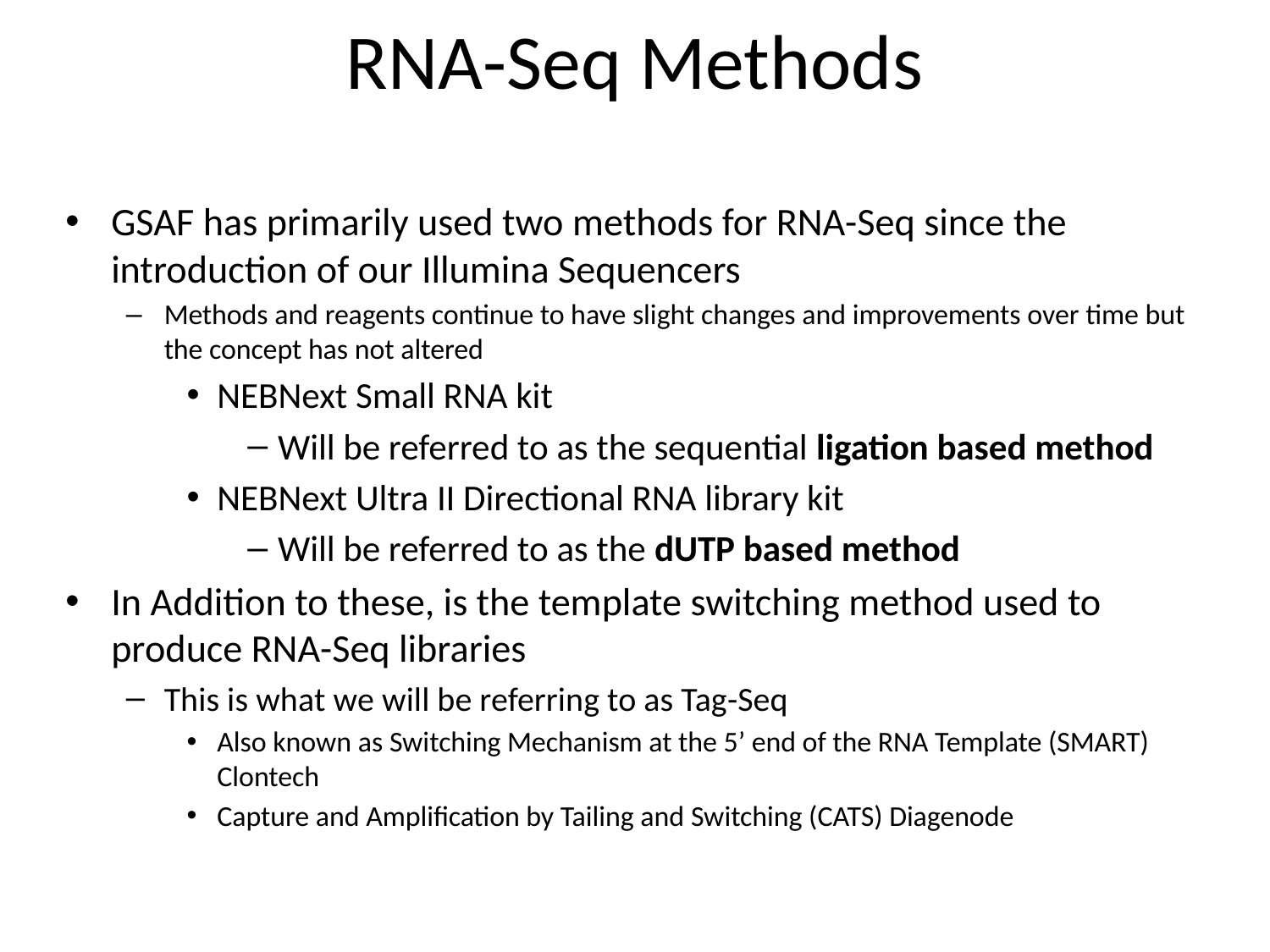

# RNA-Seq Methods
GSAF has primarily used two methods for RNA-Seq since the introduction of our Illumina Sequencers
Methods and reagents continue to have slight changes and improvements over time but the concept has not altered
NEBNext Small RNA kit
Will be referred to as the sequential ligation based method
NEBNext Ultra II Directional RNA library kit
Will be referred to as the dUTP based method
In Addition to these, is the template switching method used to produce RNA-Seq libraries
This is what we will be referring to as Tag-Seq
Also known as Switching Mechanism at the 5’ end of the RNA Template (SMART) Clontech
Capture and Amplification by Tailing and Switching (CATS) Diagenode